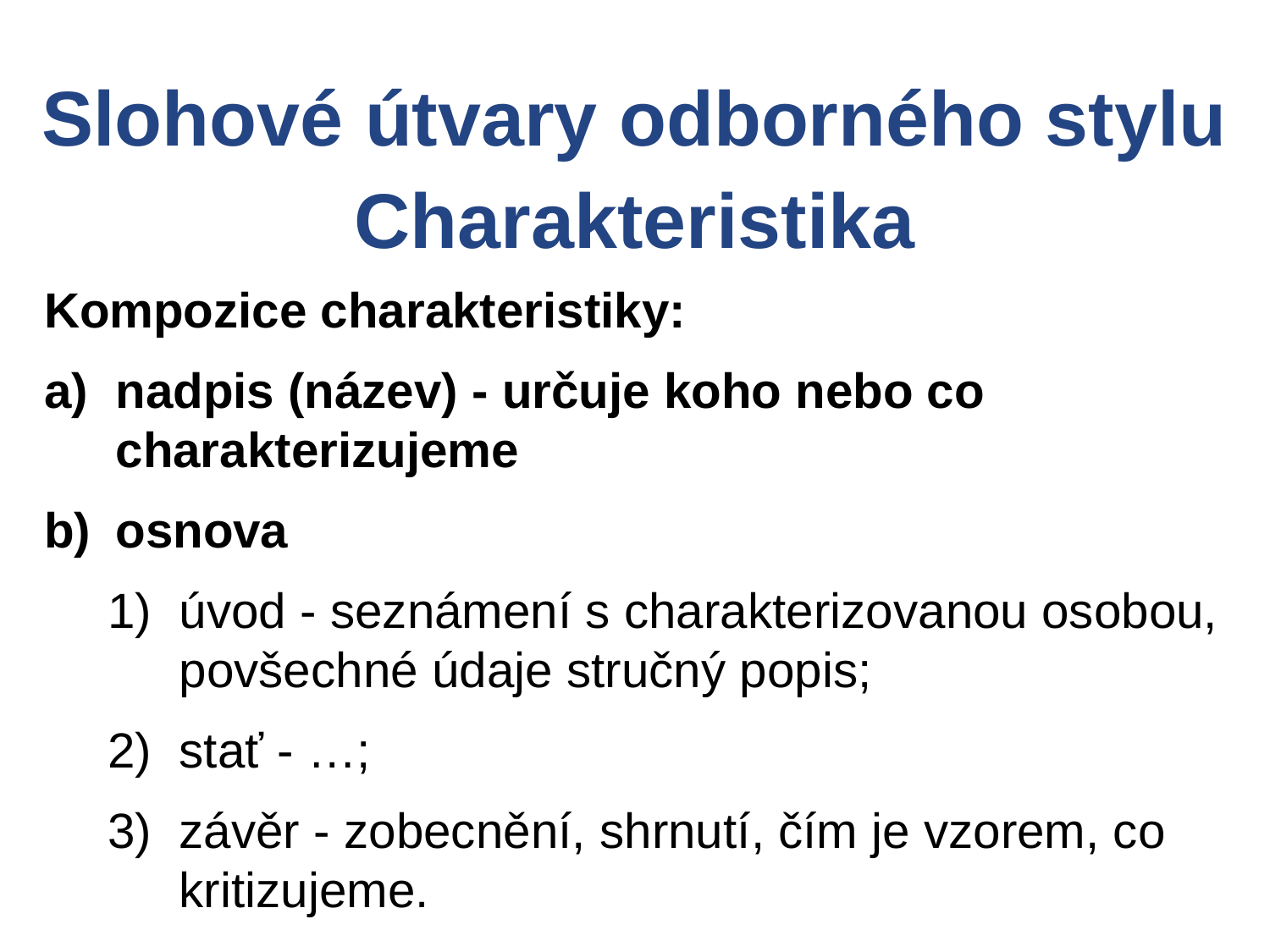

Slohové útvary odborného stylu
Charakteristika
Kompozice charakteristiky:
nadpis (název) - určuje koho nebo co charakterizujeme
osnova
úvod - seznámení s charakterizovanou osobou, povšechné údaje stručný popis;
stať - …;
závěr - zobecnění, shrnutí, čím je vzorem, co kritizujeme.